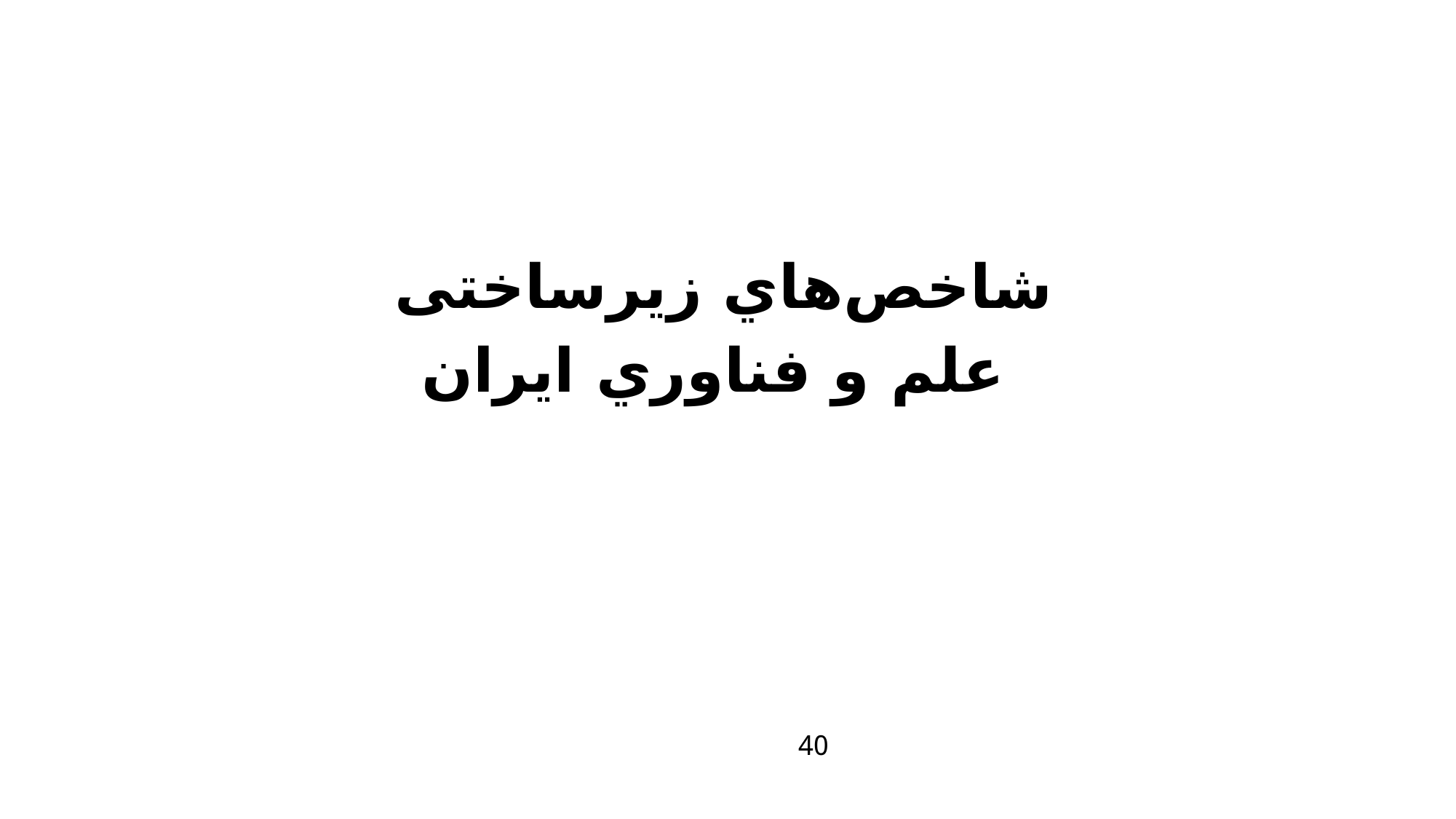

شاخص‌هاي زیرساختی
علم و فناوري ایران
40